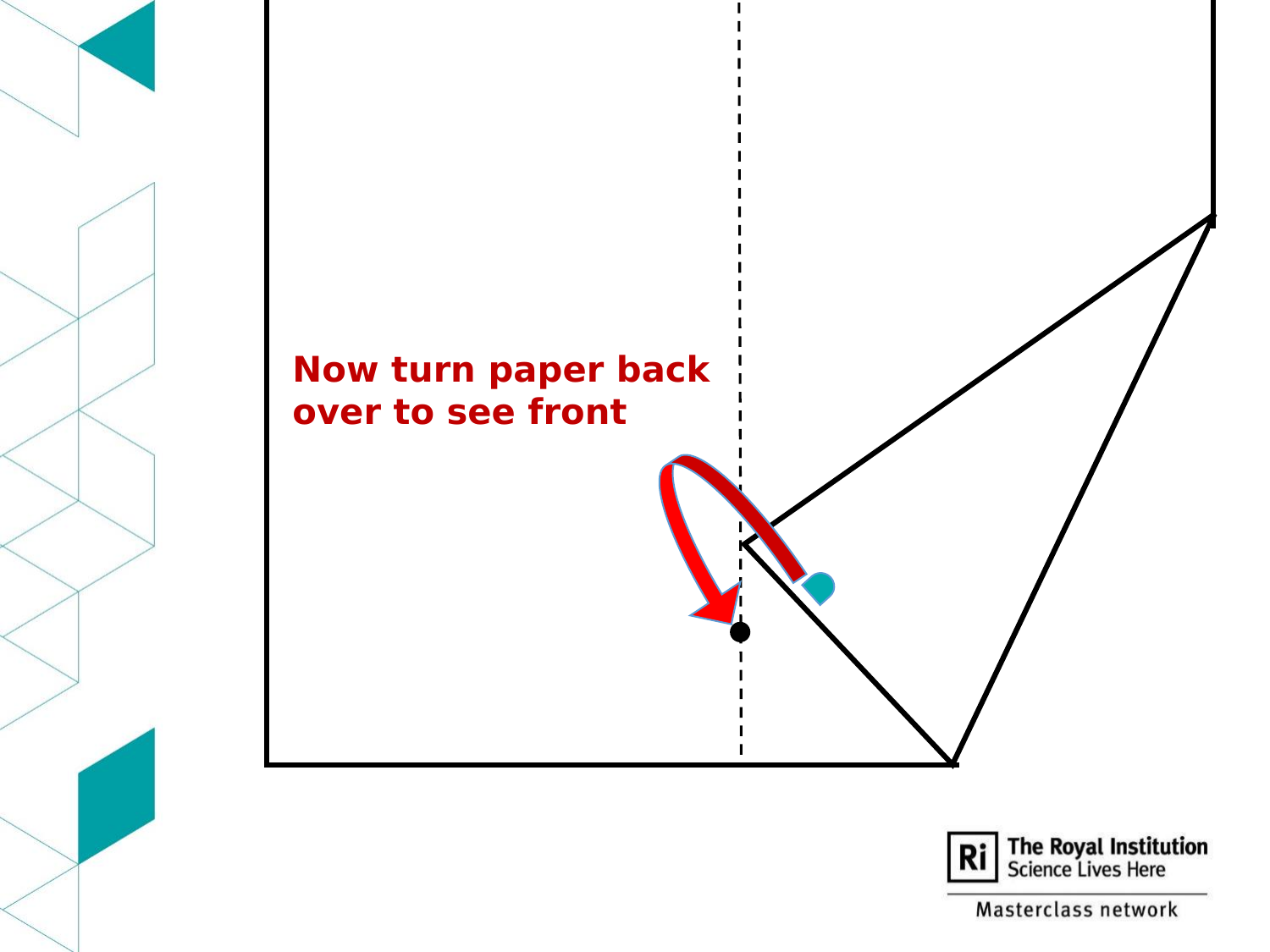

Now turn paper back over to see front